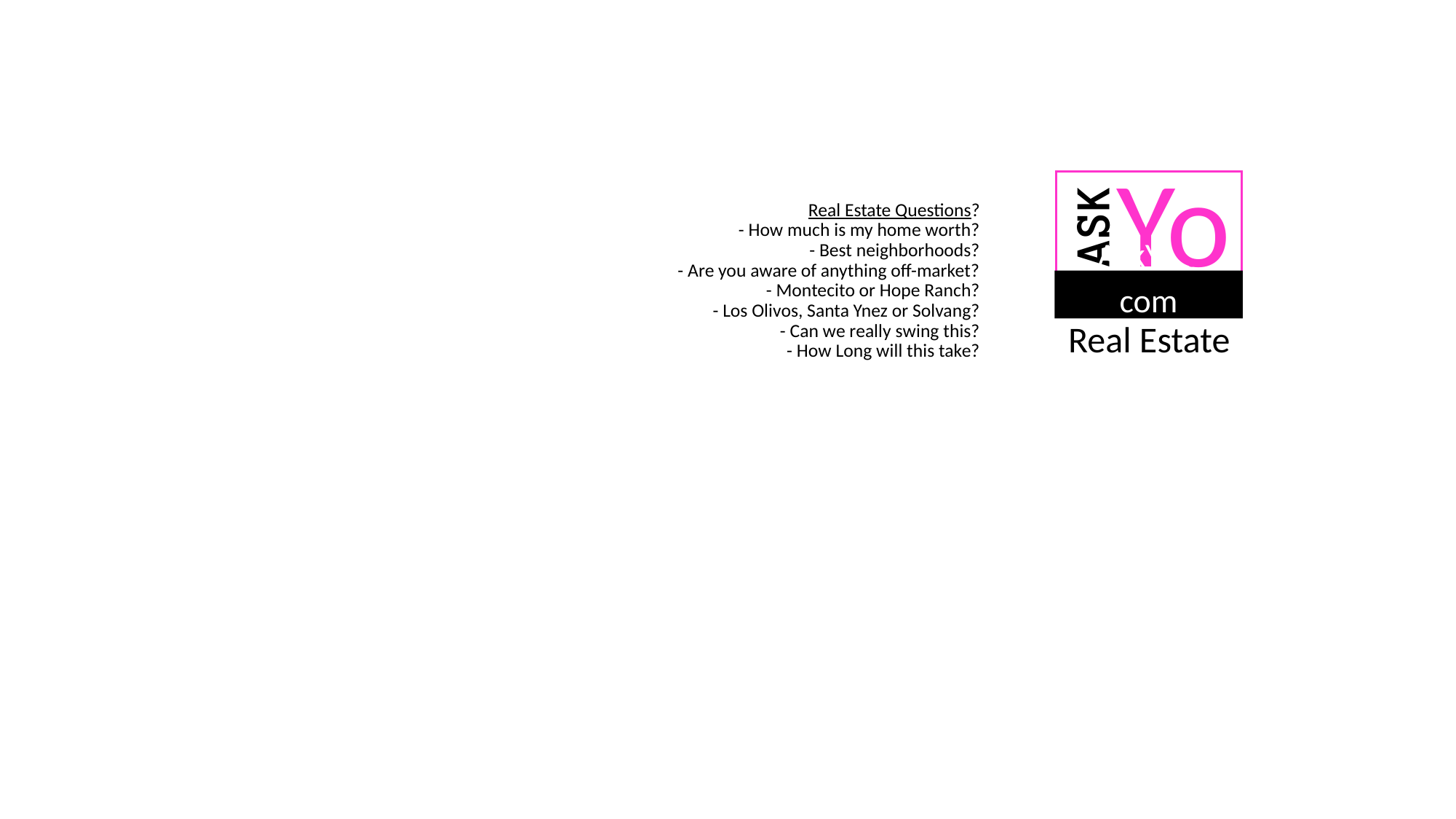

ASK

Yo
# Real Estate Questions? - How much is my home worth? - Best neighborhoods? - Are you aware of anything off-market? - Montecito or Hope Ranch? - Los Olivos, Santa Ynez or Solvang? - Can we really swing this? - How Long will this take?

AskYo . com
Real Estate